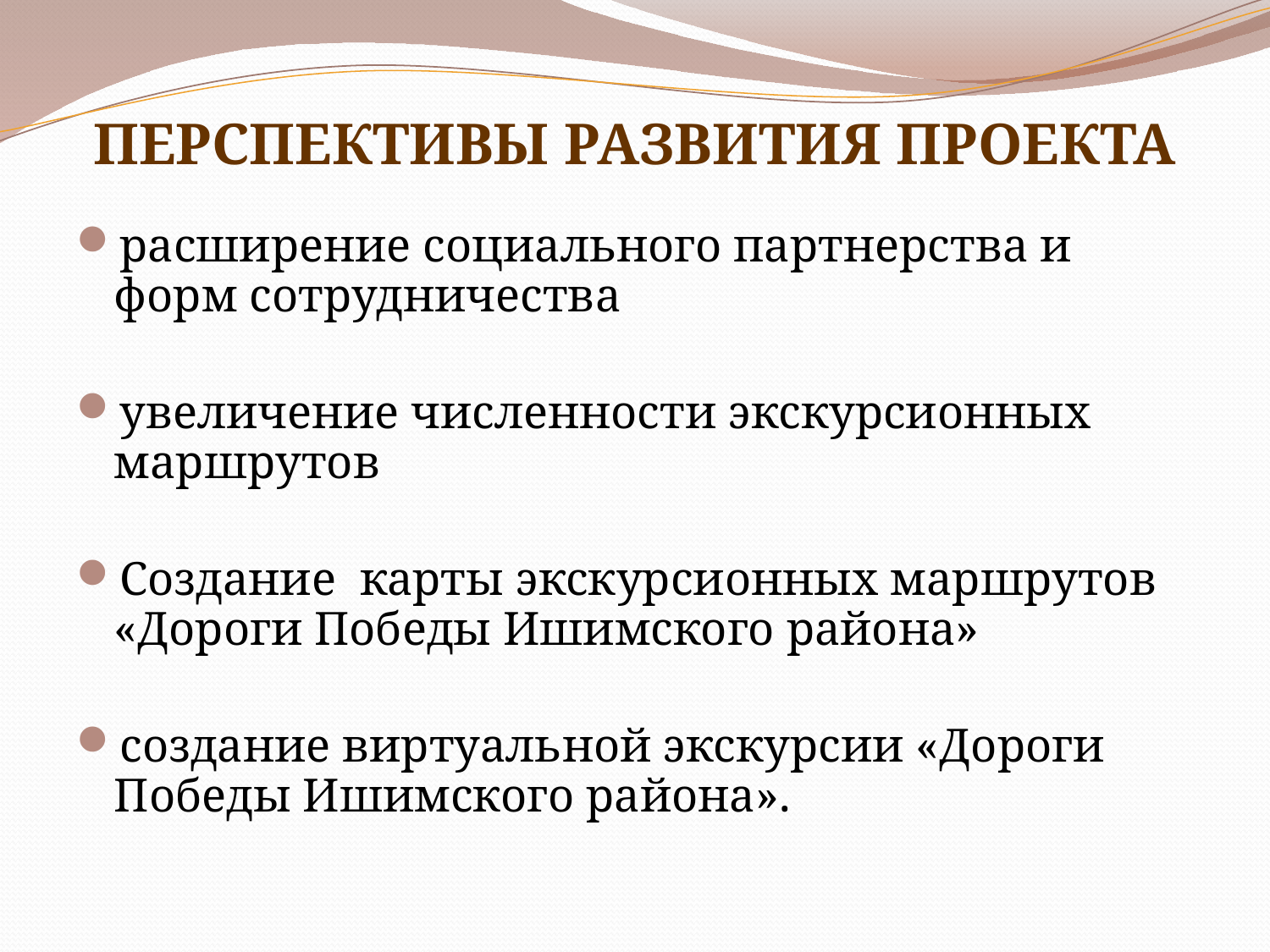

# ПЕРСПЕКТИВЫ РАЗВИТИЯ ПРОЕКТА
расширение социального партнерства и форм сотрудничества

увеличение численности экскурсионных маршрутов

Создание  карты экскурсионных маршрутов «Дороги Победы Ишимского района»

создание виртуальной экскурсии «Дороги Победы Ишимского района».